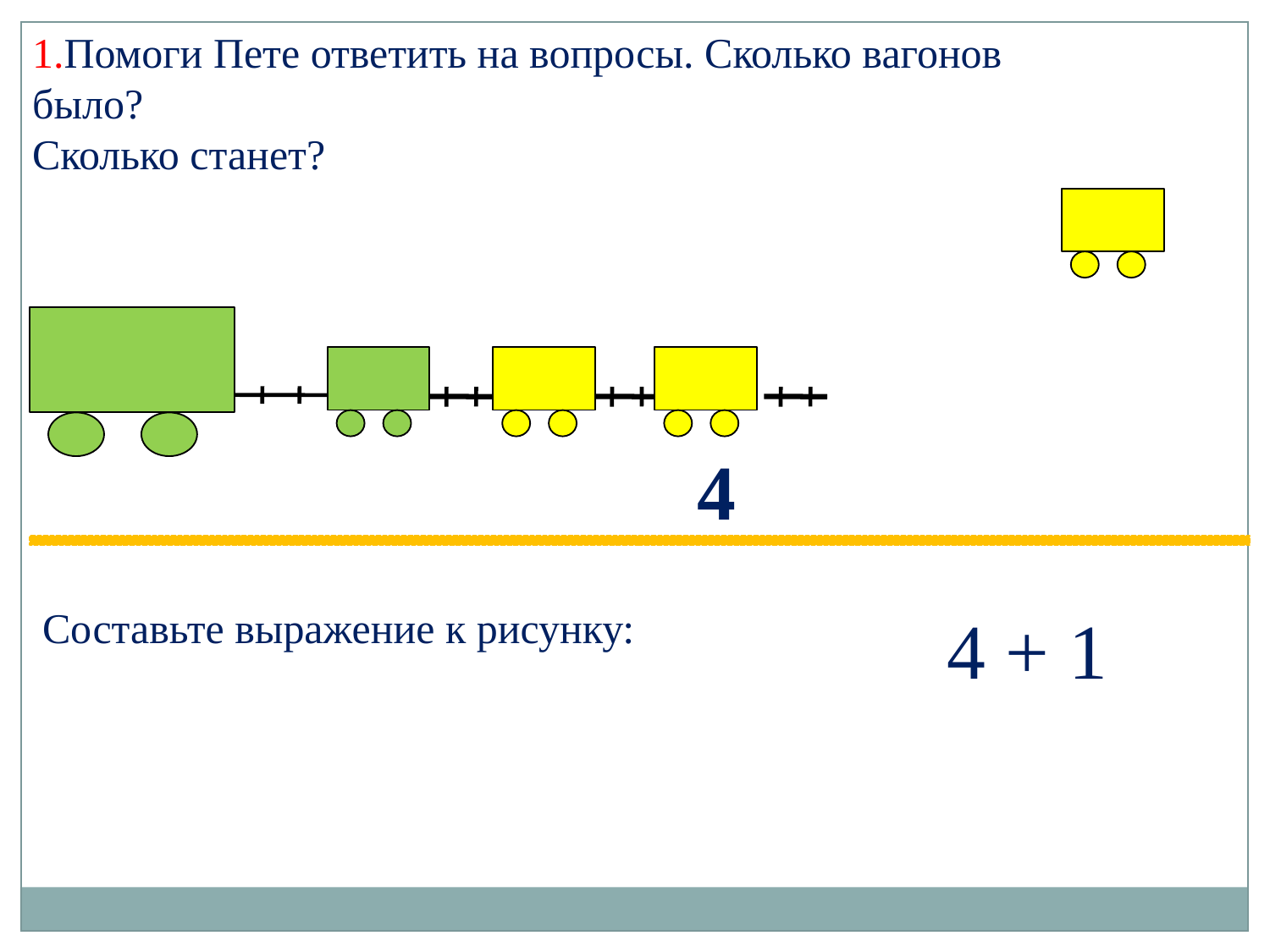

1.Помоги Пете ответить на вопросы. Сколько вагонов было?
Сколько станет?

4

Составьте выражение к рисунку:
4 + 1